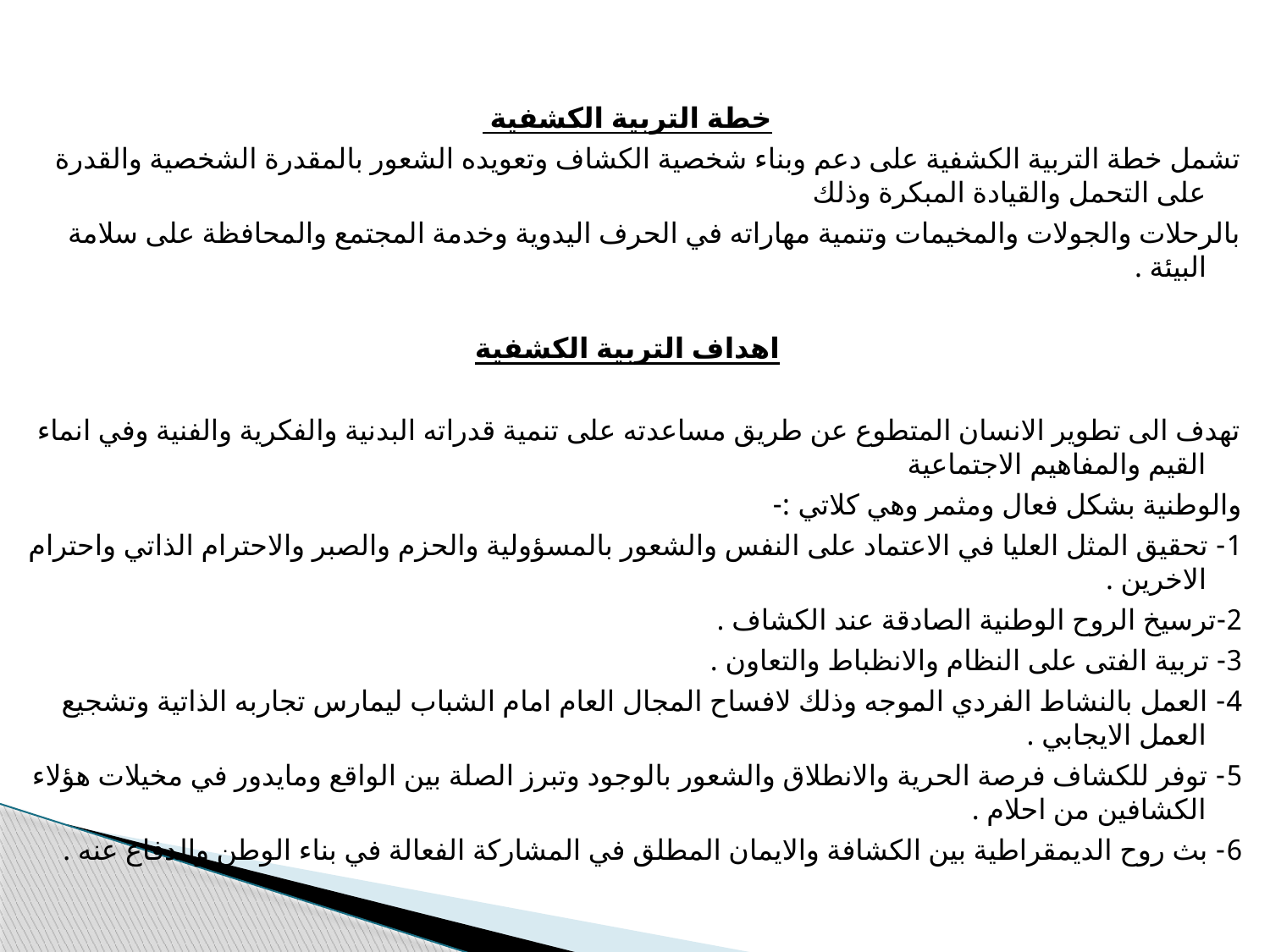

#

خطة التربية الكشفية
تشمل خطة التربية الكشفية على دعم وبناء شخصية الكشاف وتعويده الشعور بالمقدرة الشخصية والقدرة على التحمل والقيادة المبكرة وذلك
بالرحلات والجولات والمخيمات وتنمية مهاراته في الحرف اليدوية وخدمة المجتمع والمحافظة على سلامة البيئة .

اهداف التربية الكشفية

تهدف الى تطوير الانسان المتطوع عن طريق مساعدته على تنمية قدراته البدنية والفكرية والفنية وفي انماء القيم والمفاهيم الاجتماعية
والوطنية بشكل فعال ومثمر وهي كلاتي :-
1- تحقيق المثل العليا في الاعتماد على النفس والشعور بالمسؤولية والحزم والصبر والاحترام الذاتي واحترام الاخرين .
2-ترسيخ الروح الوطنية الصادقة عند الكشاف .
3- تربية الفتى على النظام والانظباط والتعاون .
4- العمل بالنشاط الفردي الموجه وذلك لافساح المجال العام امام الشباب ليمارس تجاربه الذاتية وتشجيع العمل الايجابي .
5- توفر للكشاف فرصة الحرية والانطلاق والشعور بالوجود وتبرز الصلة بين الواقع ومايدور في مخيلات هؤلاء الكشافين من احلام .
6- بث روح الديمقراطية بين الكشافة والايمان المطلق في المشاركة الفعالة في بناء الوطن والدفاع عنه .